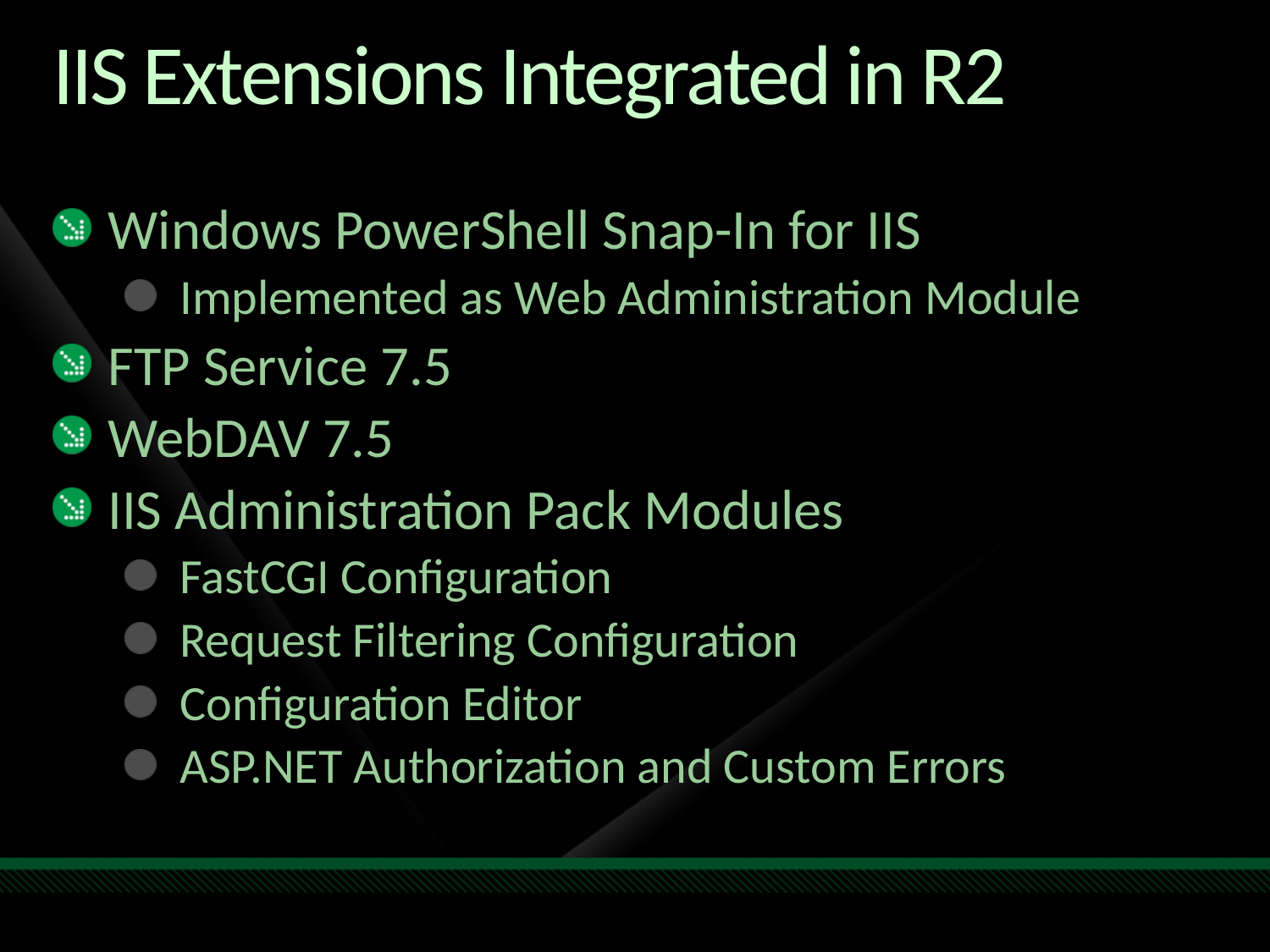

# IIS Extensions Integrated in R2
Windows PowerShell Snap-In for IIS
Implemented as Web Administration Module
FTP Service 7.5
WebDAV 7.5
IIS Administration Pack Modules
FastCGI Configuration
Request Filtering Configuration
Configuration Editor
ASP.NET Authorization and Custom Errors